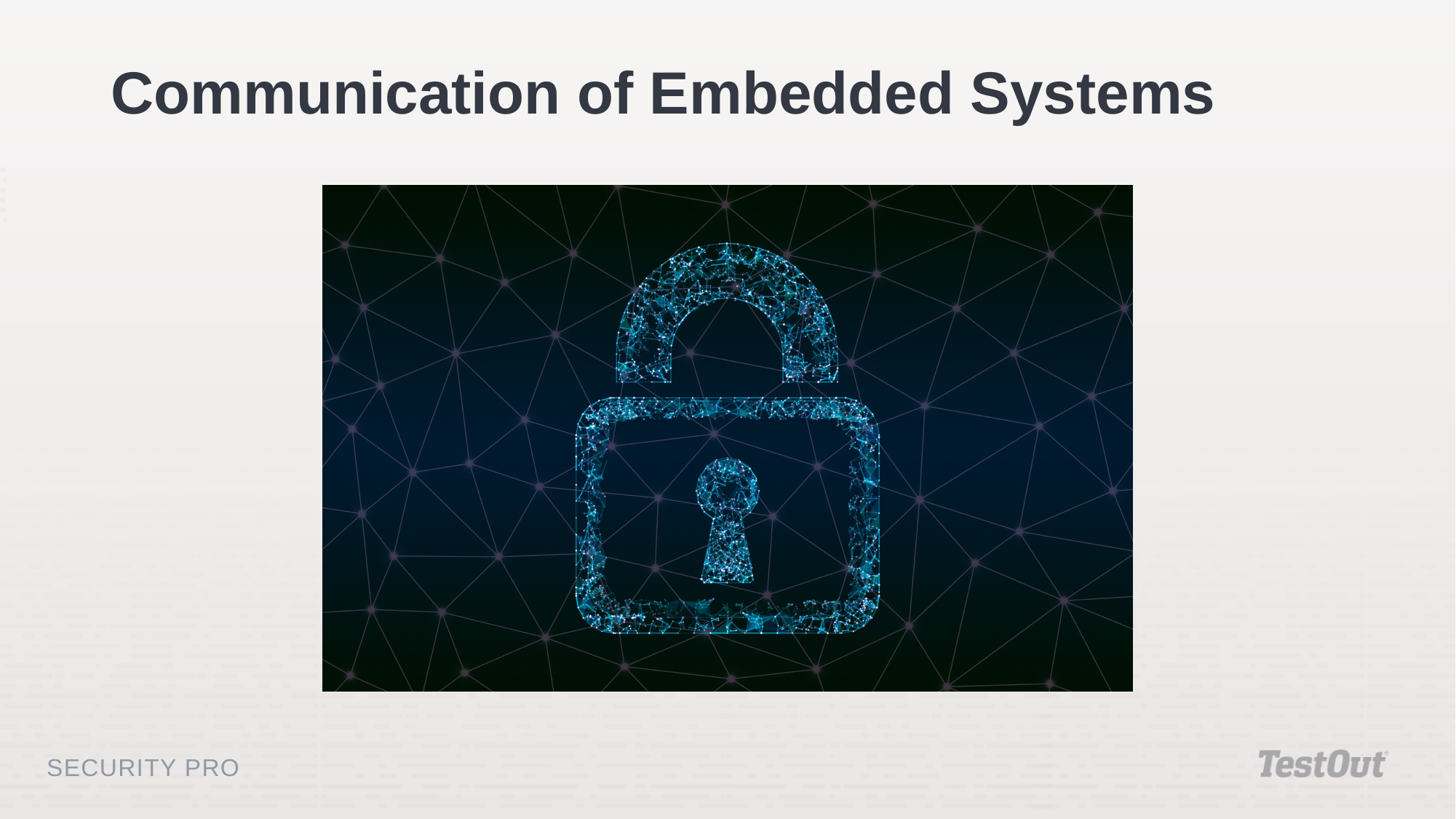

# Communication of Embedded Systems
Security Pro